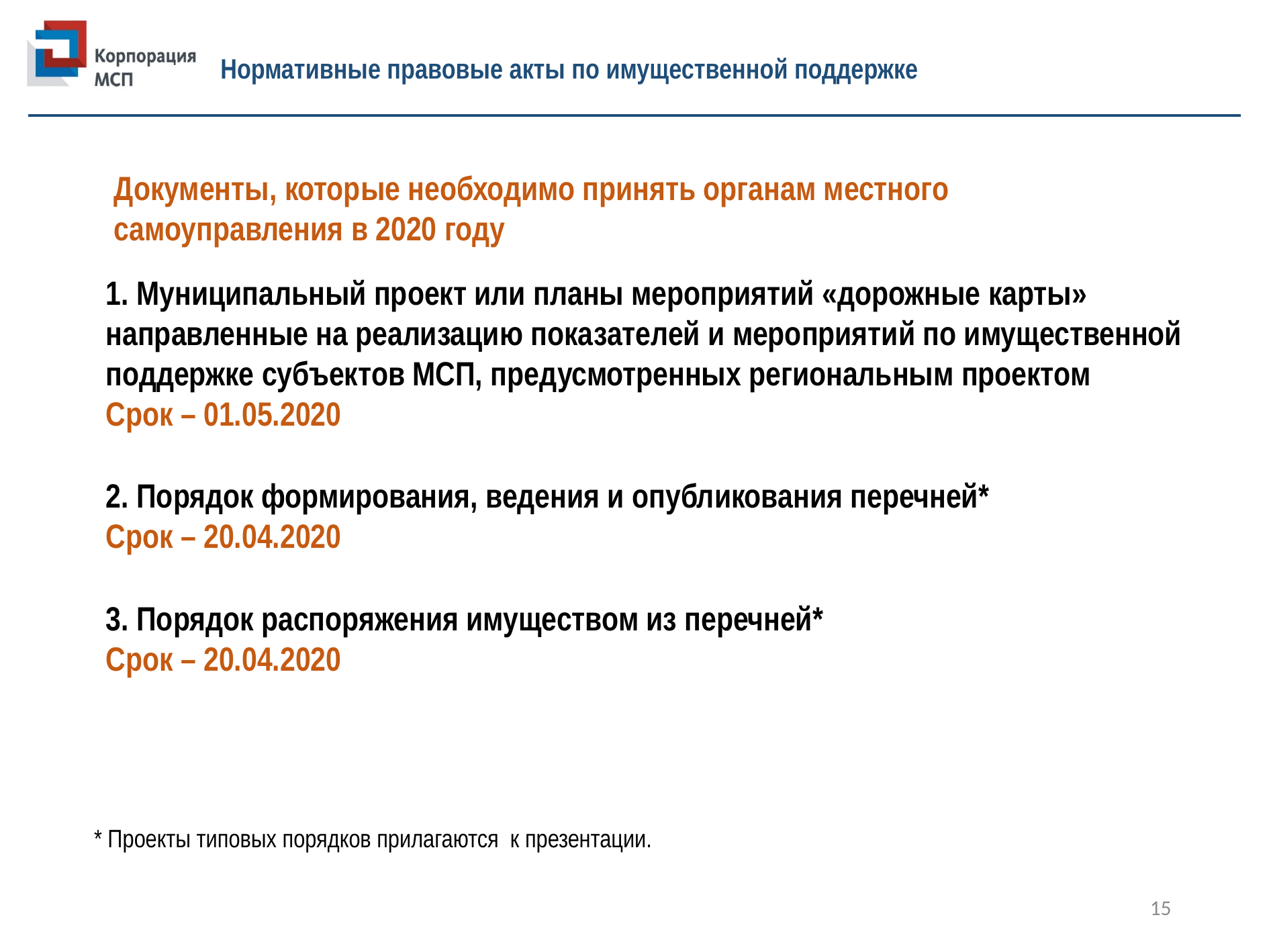

Нормативные правовые акты по имущественной поддержке
Документы, которые необходимо принять органам местного
самоуправления в 2020 году
1. Муниципальный проект или планы мероприятий «дорожные карты» направленные на реализацию показателей и мероприятий по имущественной поддержке субъектов МСП, предусмотренных региональным проектом
Срок – 01.05.2020

2. Порядок формирования, ведения и опубликования перечней*
Срок – 20.04.2020

3. Порядок распоряжения имуществом из перечней*
Срок – 20.04.2020

* Проекты типовых порядков прилагаются  к презентации.
15